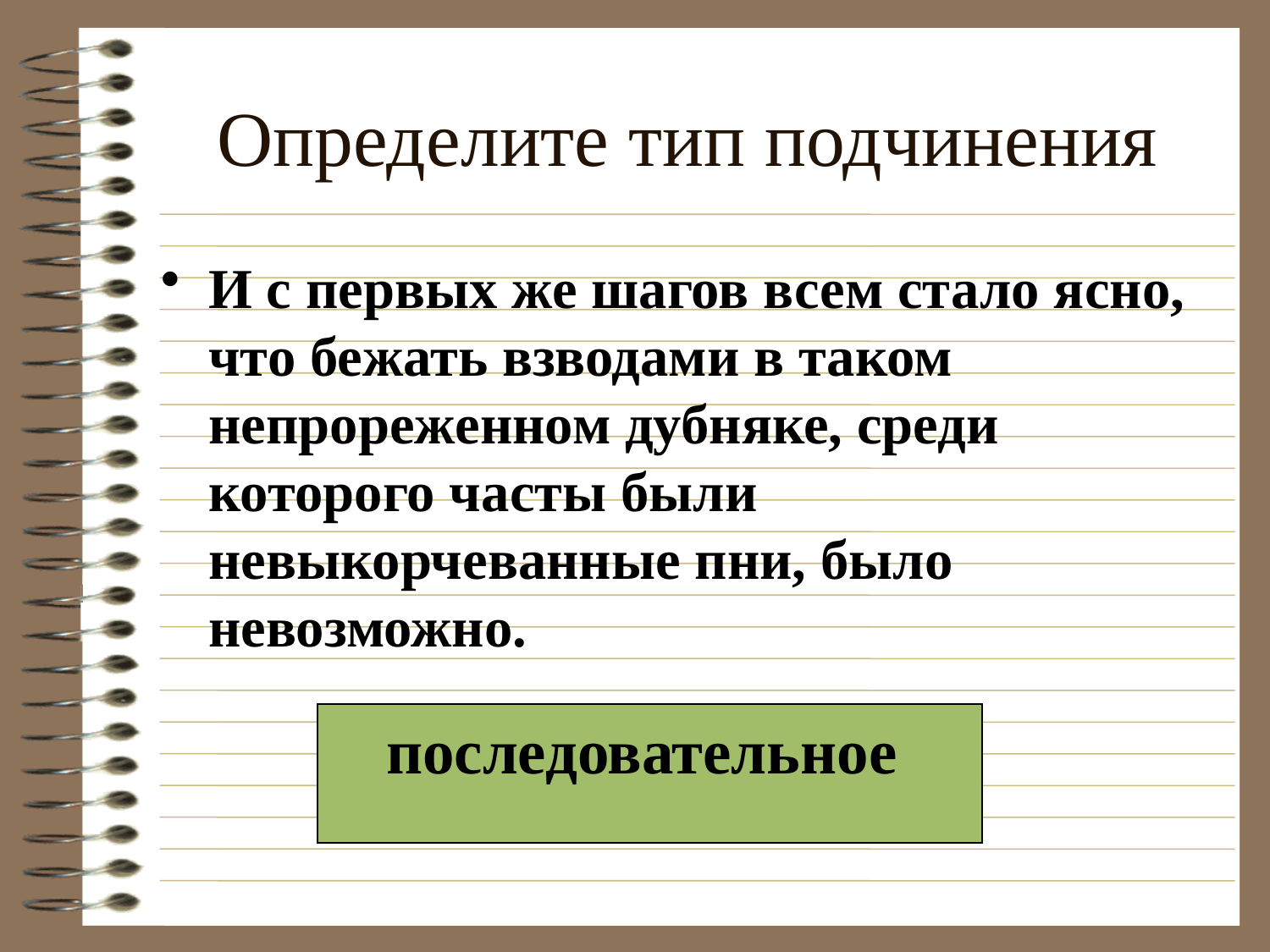

# Определите тип подчинения
И с первых же шагов всем стало ясно, что бежать взводами в таком непрореженном дубняке, среди которого часты были невыкорчеванные пни, было невозможно.

последовательное